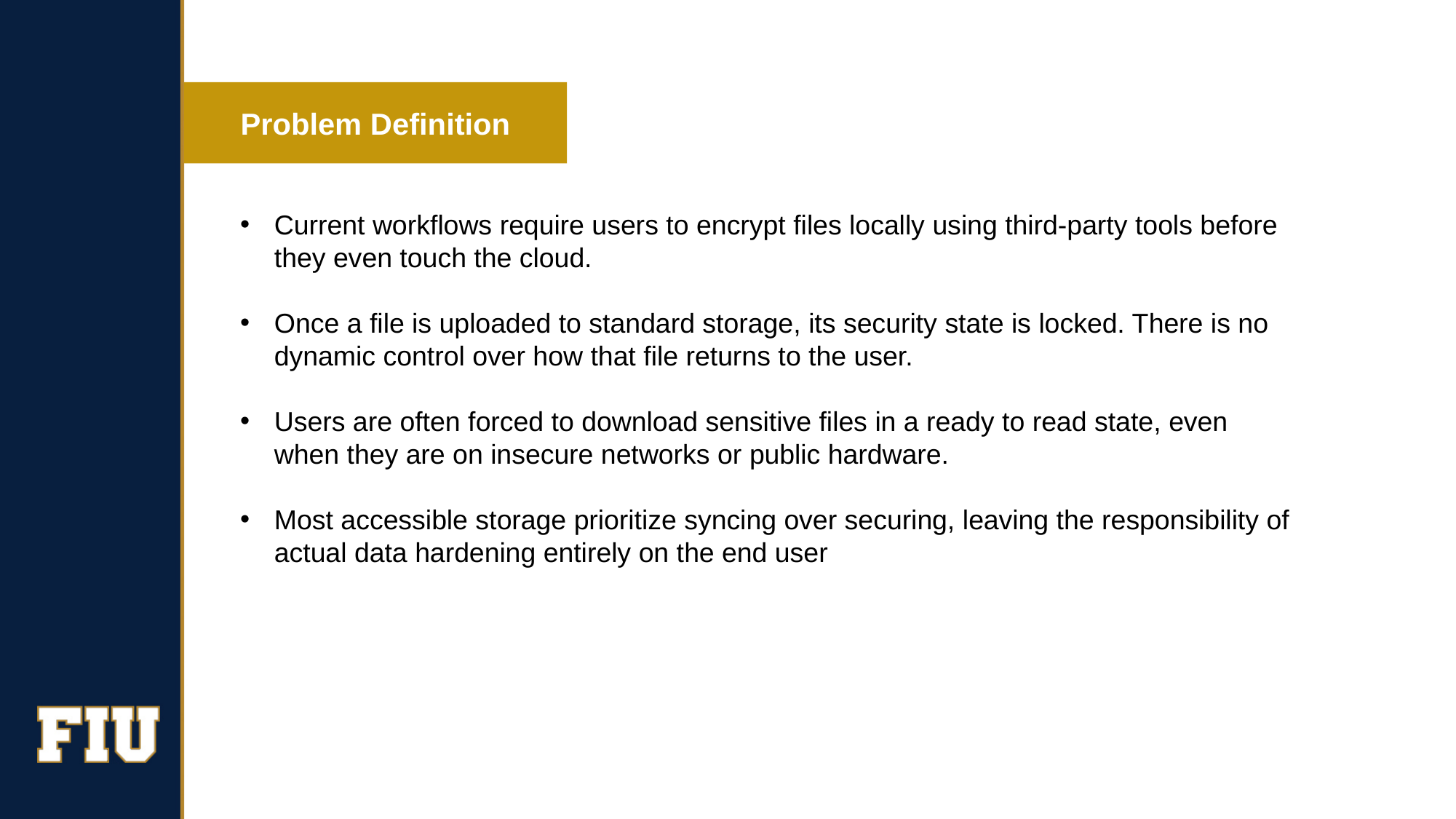

# Table
Problem Definition
Current workflows require users to encrypt files locally using third-party tools before they even touch the cloud.

Once a file is uploaded to standard storage, its security state is locked. There is no dynamic control over how that file returns to the user.

Users are often forced to download sensitive files in a ready to read state, even when they are on insecure networks or public hardware.

Most accessible storage prioritize syncing over securing, leaving the responsibility of actual data hardening entirely on the end user